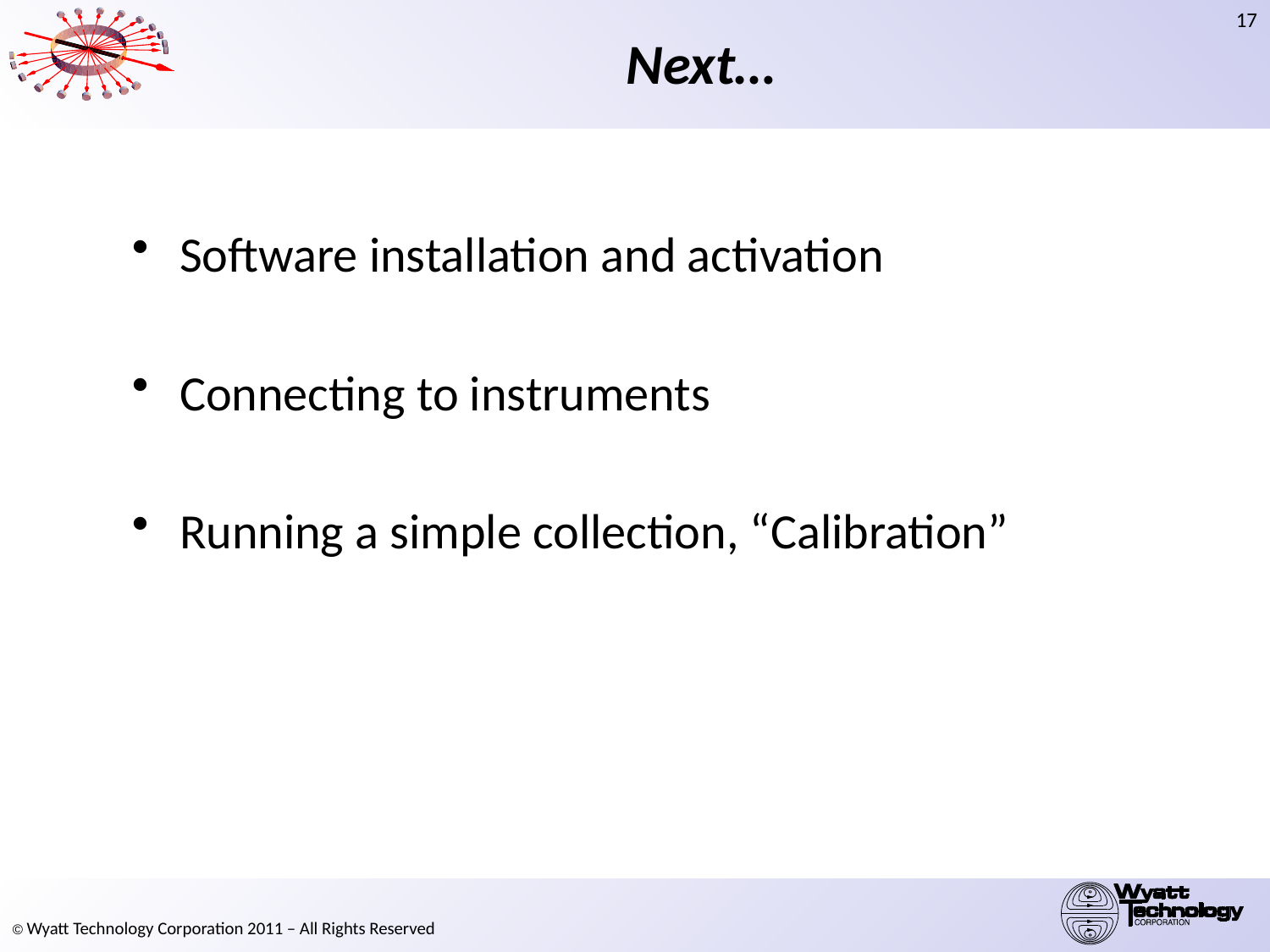

# Next…
Software installation and activation

Connecting to instruments

Running a simple collection, “Calibration”